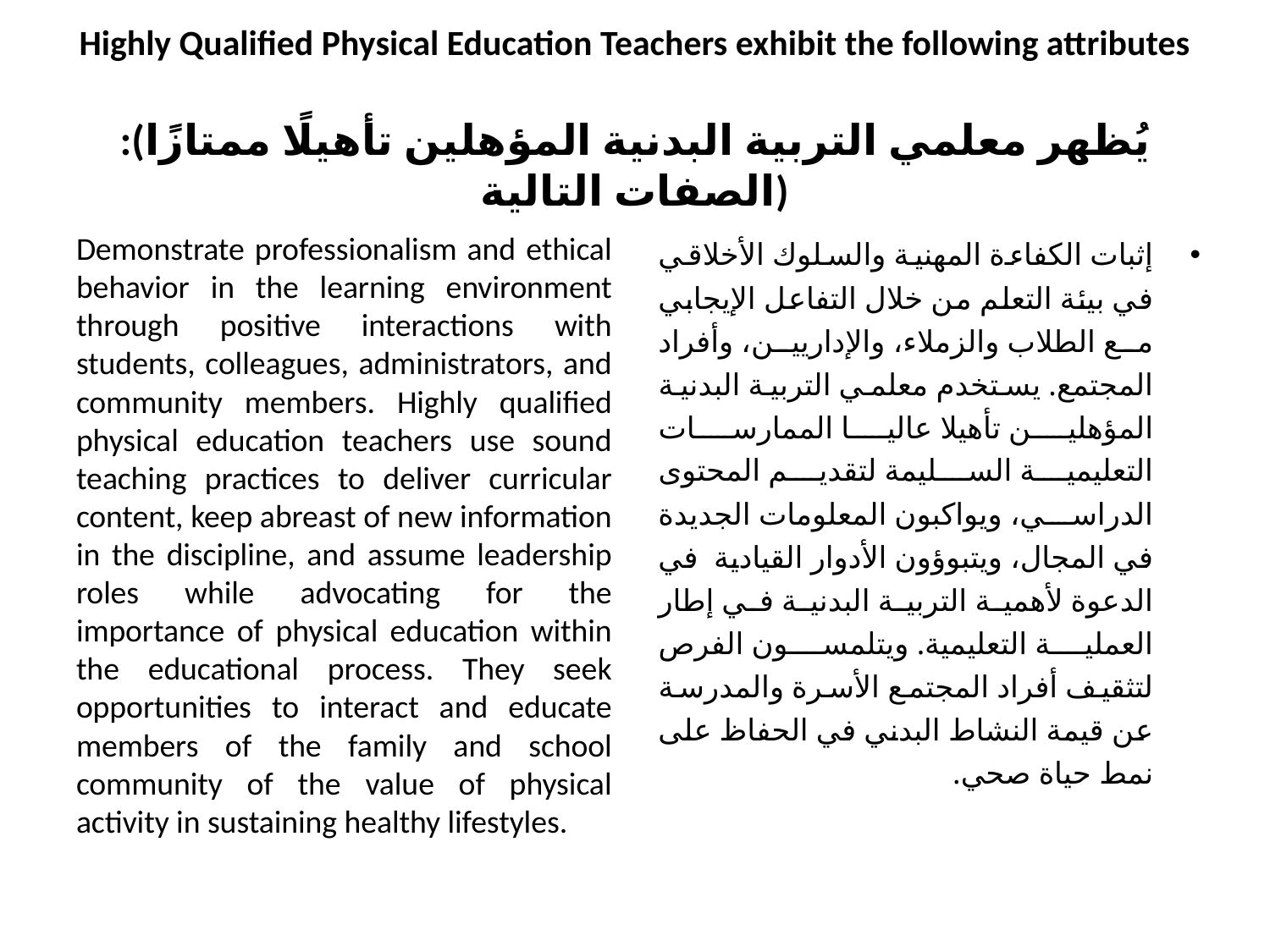

# Highly Qualified Physical Education Teachers exhibit the following attributes :(يُظهر معلمي التربية البدنية المؤهلين تأهيلًا ممتازًا الصفات التالية)
Demonstrate professionalism and ethical behavior in the learning environment through positive interactions with students, colleagues, administrators, and community members. Highly qualified physical education teachers use sound teaching practices to deliver curricular content, keep abreast of new information in the discipline, and assume leadership roles while advocating for the importance of physical education within the educational process. They seek opportunities to interact and educate members of the family and school community of the value of physical activity in sustaining healthy lifestyles.

إثبات الكفاءة المهنية والسلوك الأخلاقي في بيئة التعلم من خلال التفاعل الإيجابي مع الطلاب والزملاء، والإداريين، وأفراد المجتمع. يستخدم معلمي التربية البدنية المؤهلين تأهيلا عاليا الممارسات التعليمية السليمة لتقديم المحتوى الدراسي، ويواكبون المعلومات الجديدة في المجال، ويتبوؤون الأدوار القيادية  في الدعوة لأهمية التربية البدنية في إطار العملية التعليمية. ويتلمسون الفرص لتثقيف أفراد المجتمع الأسرة والمدرسة عن قيمة النشاط البدني في الحفاظ على نمط حياة صحي.